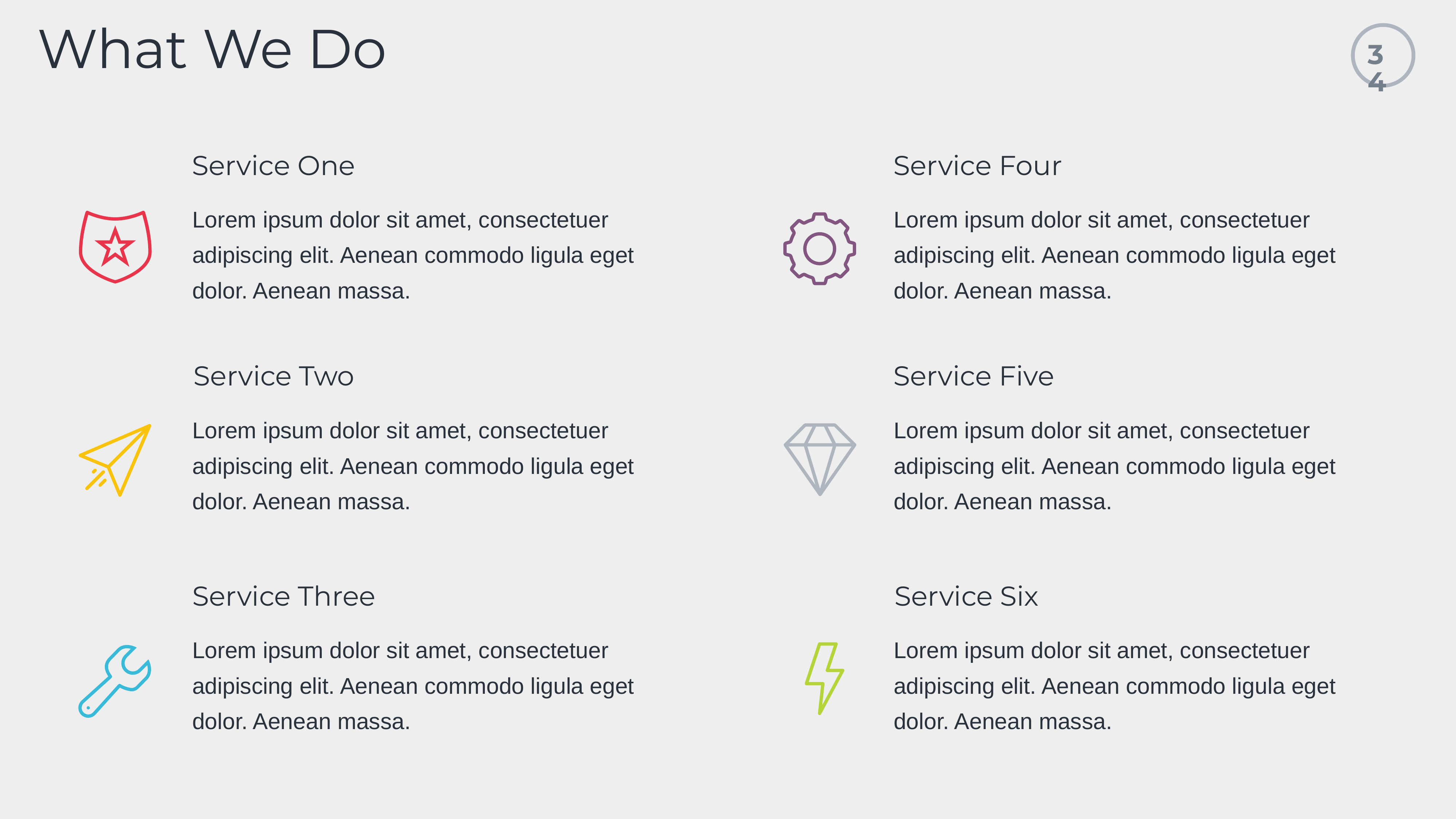

What We Do
34
Service One
Service Four
Lorem ipsum dolor sit amet, consectetuer adipiscing elit. Aenean commodo ligula eget dolor. Aenean massa.
Lorem ipsum dolor sit amet, consectetuer adipiscing elit. Aenean commodo ligula eget dolor. Aenean massa.

Service Two
Service Five
Lorem ipsum dolor sit amet, consectetuer adipiscing elit. Aenean commodo ligula eget dolor. Aenean massa.
Lorem ipsum dolor sit amet, consectetuer adipiscing elit. Aenean commodo ligula eget dolor. Aenean massa.

Service Three
Service Six
Lorem ipsum dolor sit amet, consectetuer adipiscing elit. Aenean commodo ligula eget dolor. Aenean massa.
Lorem ipsum dolor sit amet, consectetuer adipiscing elit. Aenean commodo ligula eget dolor. Aenean massa.